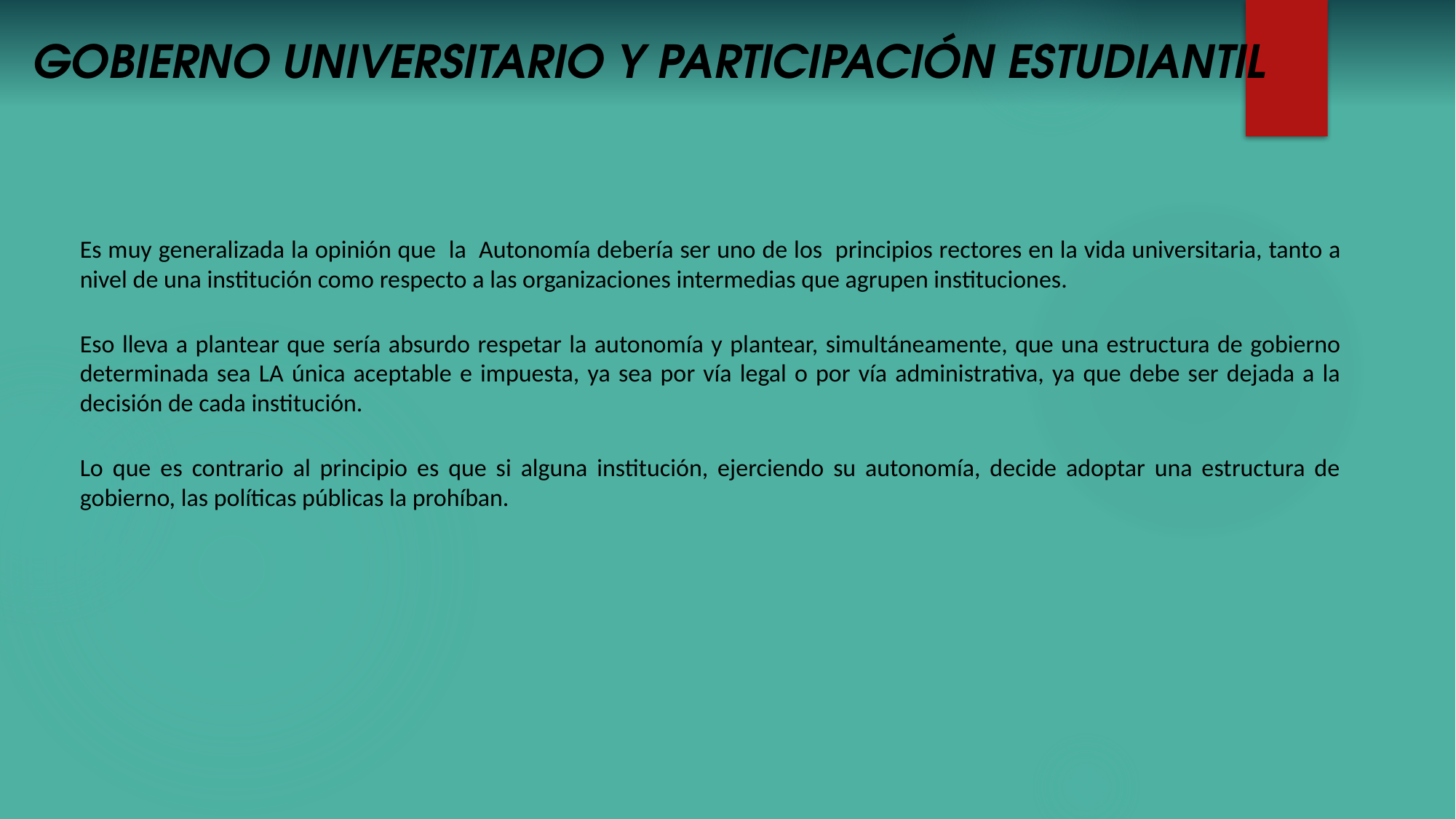

# GOBIERNO UNIVERSITARIO Y PARTICIPACIÓN ESTUDIANTIL
Es muy generalizada la opinión que  la  Autonomía debería ser uno de los  principios rectores en la vida universitaria, tanto a nivel de una institución como respecto a las organizaciones intermedias que agrupen instituciones.

Eso lleva a plantear que sería absurdo respetar la autonomía y plantear, simultáneamente, que una estructura de gobierno determinada sea LA única aceptable e impuesta, ya sea por vía legal o por vía administrativa, ya que debe ser dejada a la decisión de cada institución.

Lo que es contrario al principio es que si alguna institución, ejerciendo su autonomía, decide adoptar una estructura de gobierno, las políticas públicas la prohíban.